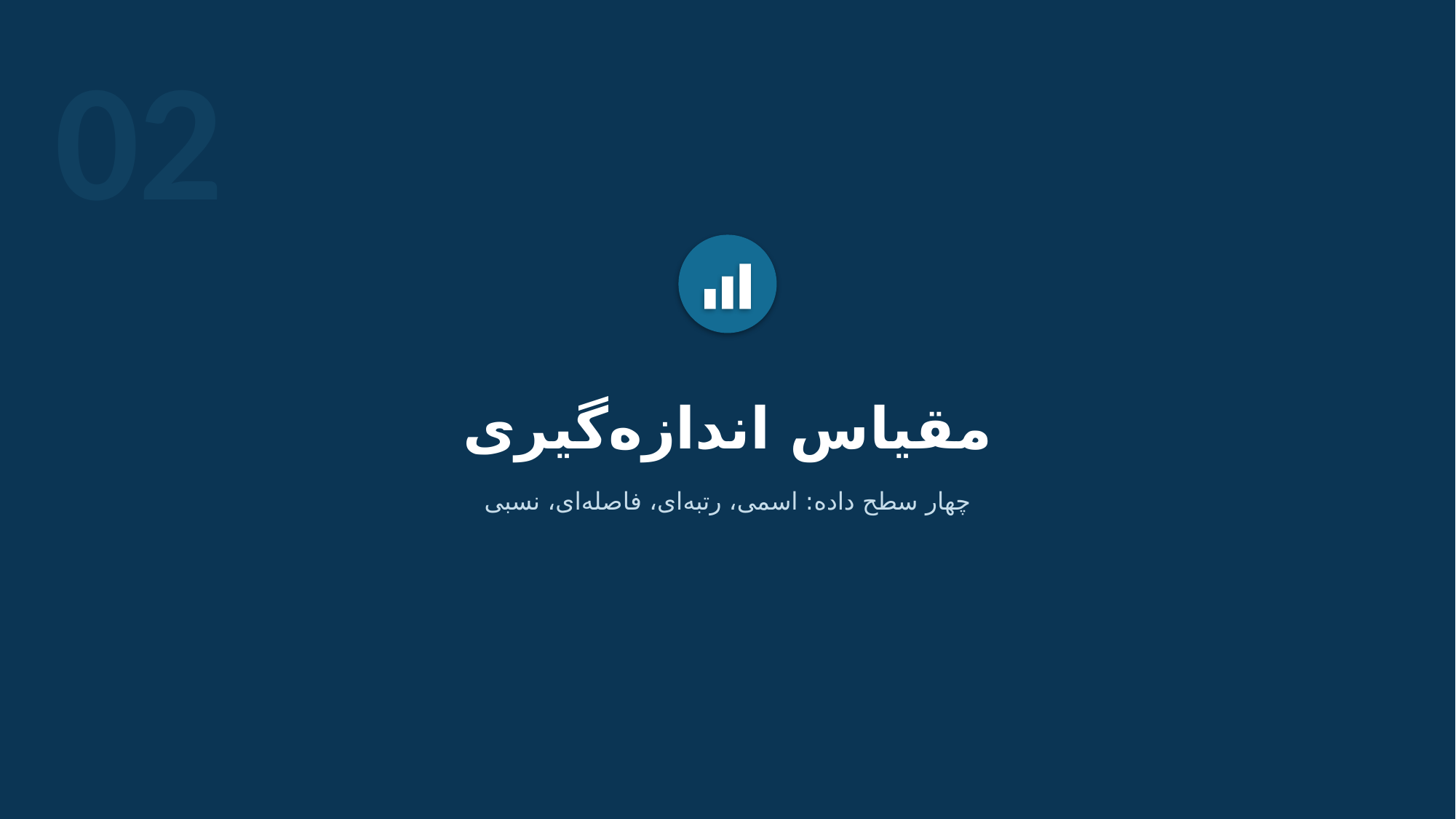

02

مقیاس اندازه‌گیری
چهار سطح داده: اسمی، رتبه‌ای، فاصله‌ای، نسبی